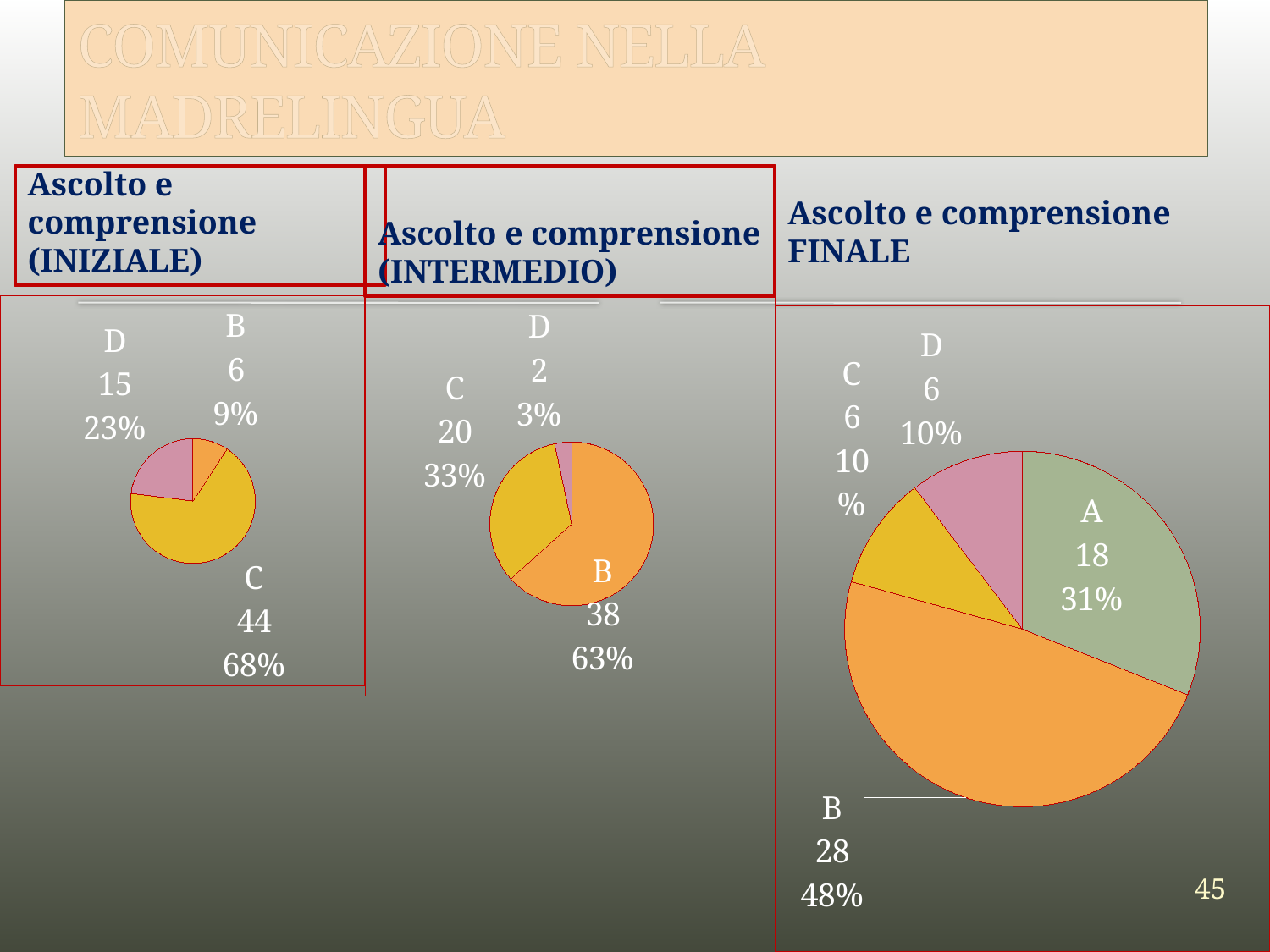

# COMUNICAZIONE NELLA MADRELINGUA
Ascolto e comprensione (INIZIALE)
Ascolto e comprensione
(INTERMEDIO)
Ascolto e comprensione
FINALE

### Chart

| Category | Colonna1 |
|---|---|
| A | 0.0 |
| B | 6.0 |
| C | 44.0 |
| D | 15.0 |

### Chart

| Category | Vendite |
|---|---|
| A | 0.0 |
| B | 38.0 |
| C | 20.0 |
| D | 2.0 |

### Chart

| Category | Vendite |
|---|---|
| A | 18.0 |
| B | 28.0 |
| C | 6.0 |
| D | 6.0 |
45